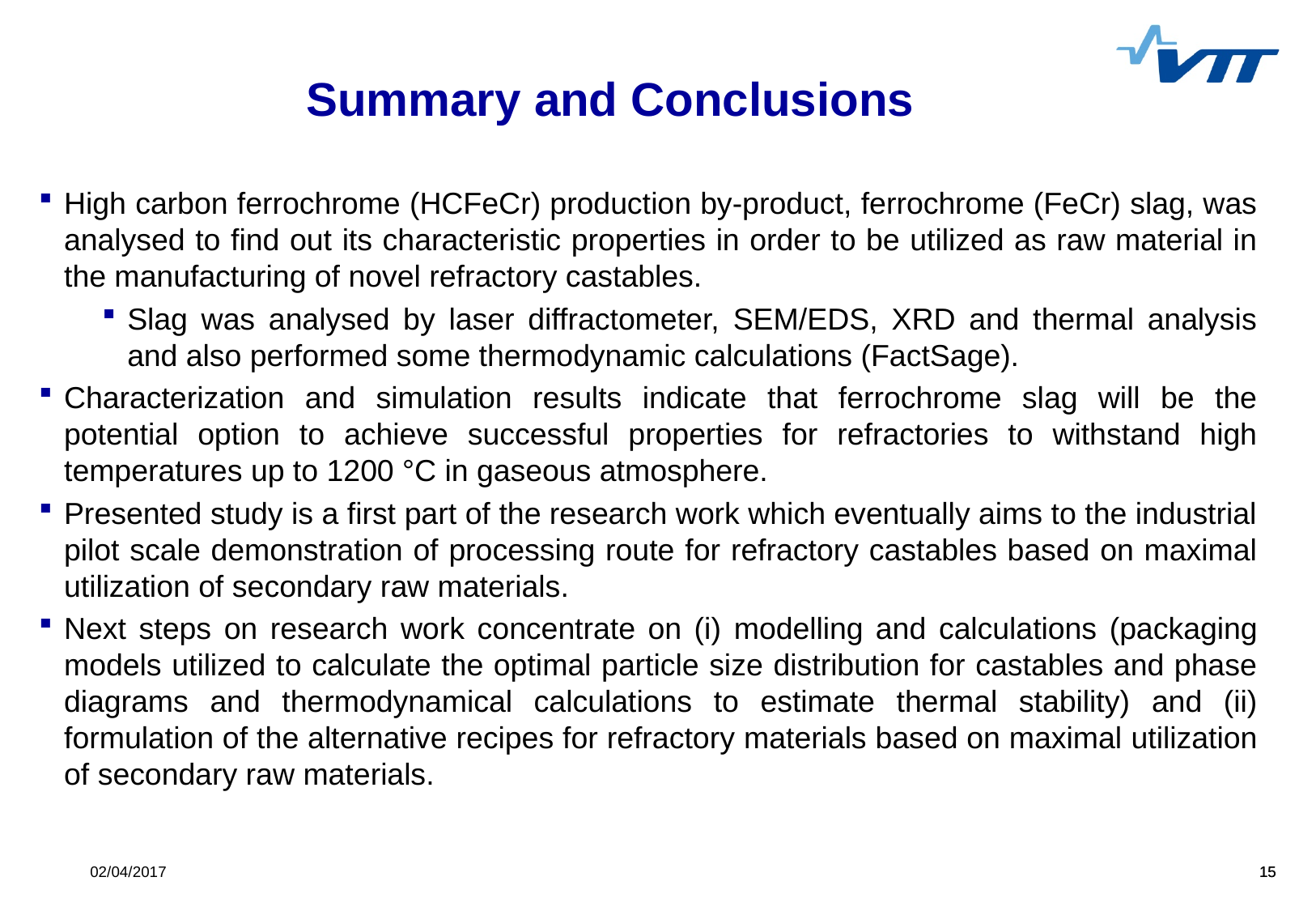

# Summary and Conclusions
High carbon ferrochrome (HCFeCr) production by-product, ferrochrome (FeCr) slag, was analysed to find out its characteristic properties in order to be utilized as raw material in the manufacturing of novel refractory castables.
Slag was analysed by laser diffractometer, SEM/EDS, XRD and thermal analysis and also performed some thermodynamic calculations (FactSage).
Characterization and simulation results indicate that ferrochrome slag will be the potential option to achieve successful properties for refractories to withstand high temperatures up to 1200 °C in gaseous atmosphere.
Presented study is a first part of the research work which eventually aims to the industrial pilot scale demonstration of processing route for refractory castables based on maximal utilization of secondary raw materials.
Next steps on research work concentrate on (i) modelling and calculations (packaging models utilized to calculate the optimal particle size distribution for castables and phase diagrams and thermodynamical calculations to estimate thermal stability) and (ii) formulation of the alternative recipes for refractory materials based on maximal utilization of secondary raw materials.